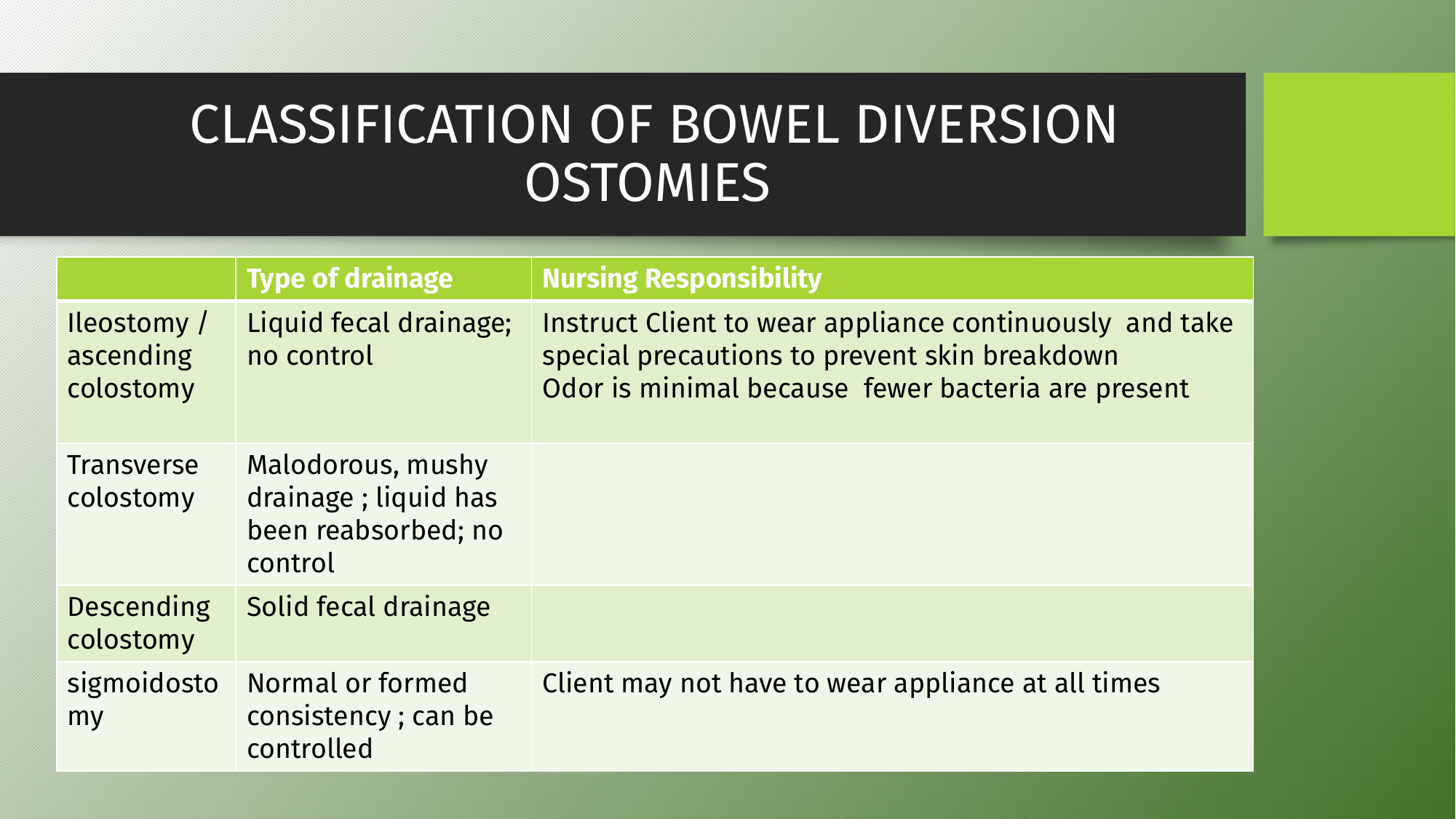

# CLASSIFICATION OF BOWEL DIVERSION OSTOMIES
|  | Type of drainage | Nursing Responsibility |
| --- | --- | --- |
| Ileostomy / ascending colostomy | Liquid fecal drainage; no control | Instruct Client to wear appliance continuously and take special precautions to prevent skin breakdown Odor is minimal because fewer bacteria are present |
| Transverse colostomy | Malodorous, mushy drainage ; liquid has been reabsorbed; no control |  |
| Descending colostomy | Solid fecal drainage |  |
| sigmoidostomy | Normal or formed consistency ; can be controlled | Client may not have to wear appliance at all times |